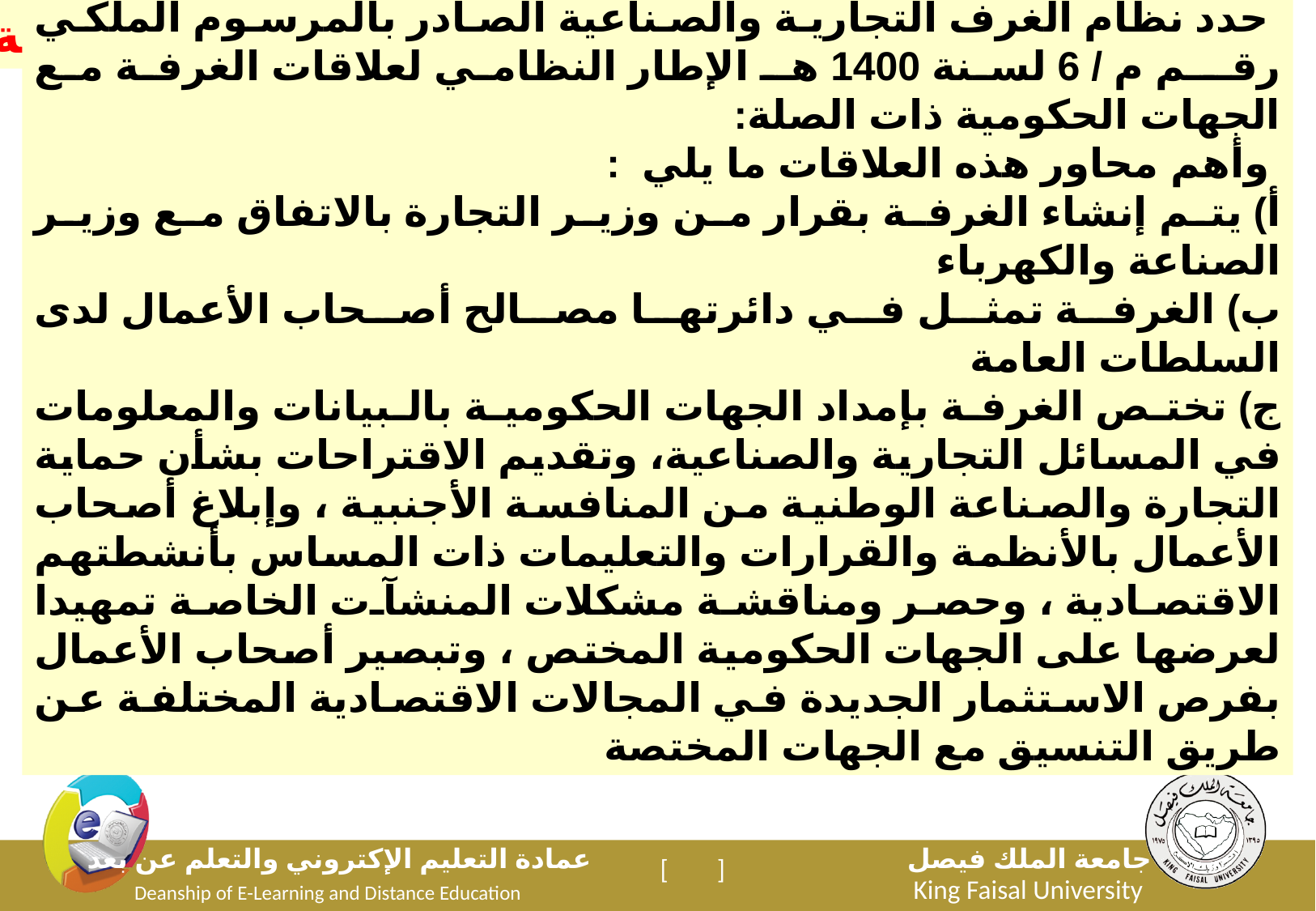

الإطار النظامي لعلاقات الغرف مع الجهات الحكومية
حدد نظام الغرف التجارية والصناعية الصادر بالمرسوم الملكي رقــم م / 6 لسنة 1400 هـ الإطار النظامي لعلاقات الغرفة مع الجهات الحكومية ذات الصلة:
 وأهم محاور هذه العلاقات ما يلي  :
أ) يتم إنشاء الغرفة بقرار من وزير التجارة بالاتفاق مع وزير الصناعة والكهرباء
ب) الغرفة تمثل في دائرتها مصالح أصحاب الأعمال لدى السلطات العامة
ج) تختص الغرفة بإمداد الجهات الحكومية بالبيانات والمعلومات في المسائل التجارية والصناعية، وتقديم الاقتراحات بشأن حماية التجارة والصناعة الوطنية من المنافسة الأجنبية ، وإبلاغ أصحاب الأعمال بالأنظمة والقرارات والتعليمات ذات المساس بأنشطتهم الاقتصادية ، وحصر ومناقشة مشكلات المنشآت الخاصة تمهيدا لعرضها على الجهات الحكومية المختص ، وتبصير أصحاب الأعمال بفرص الاستثمار الجديدة في المجالات الاقتصادية المختلفة عن طريق التنسيق مع الجهات المختصة